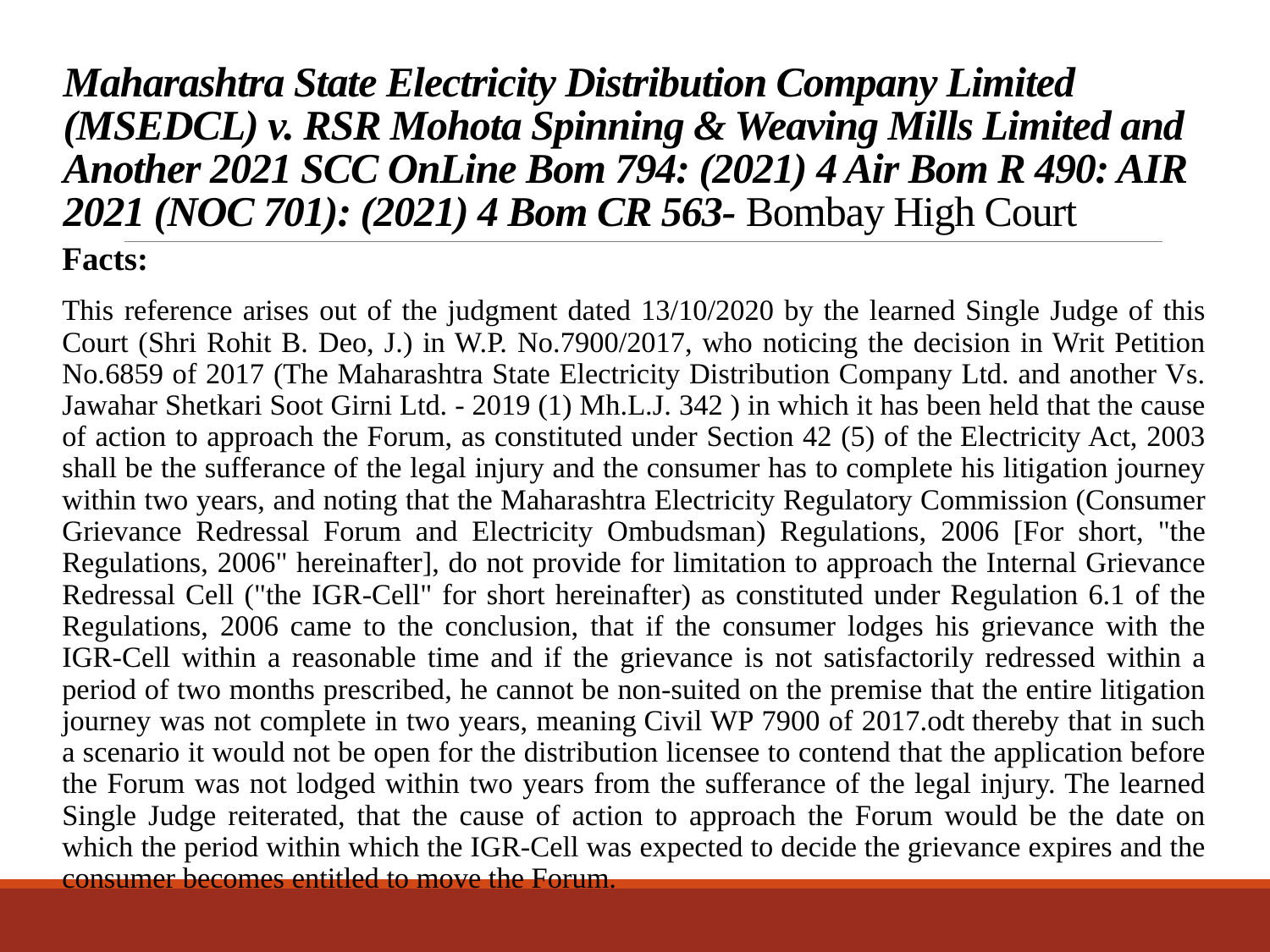

# Maharashtra State Electricity Distribution Company Limited (MSEDCL) v. RSR Mohota Spinning & Weaving Mills Limited and Another 2021 SCC OnLine Bom 794: (2021) 4 Air Bom R 490: AIR 2021 (NOC 701): (2021) 4 Bom CR 563- Bombay High Court
Facts:
This reference arises out of the judgment dated 13/10/2020 by the learned Single Judge of this Court (Shri Rohit B. Deo, J.) in W.P. No.7900/2017, who noticing the decision in Writ Petition No.6859 of 2017 (The Maharashtra State Electricity Distribution Company Ltd. and another Vs. Jawahar Shetkari Soot Girni Ltd. - 2019 (1) Mh.L.J. 342 ) in which it has been held that the cause of action to approach the Forum, as constituted under Section 42 (5) of the Electricity Act, 2003 shall be the sufferance of the legal injury and the consumer has to complete his litigation journey within two years, and noting that the Maharashtra Electricity Regulatory Commission (Consumer Grievance Redressal Forum and Electricity Ombudsman) Regulations, 2006 [For short, "the Regulations, 2006" hereinafter], do not provide for limitation to approach the Internal Grievance Redressal Cell ("the IGR-Cell" for short hereinafter) as constituted under Regulation 6.1 of the Regulations, 2006 came to the conclusion, that if the consumer lodges his grievance with the IGR-Cell within a reasonable time and if the grievance is not satisfactorily redressed within a period of two months prescribed, he cannot be non-suited on the premise that the entire litigation journey was not complete in two years, meaning Civil WP 7900 of 2017.odt thereby that in such a scenario it would not be open for the distribution licensee to contend that the application before the Forum was not lodged within two years from the sufferance of the legal injury. The learned Single Judge reiterated, that the cause of action to approach the Forum would be the date on which the period within which the IGR-Cell was expected to decide the grievance expires and the consumer becomes entitled to move the Forum.